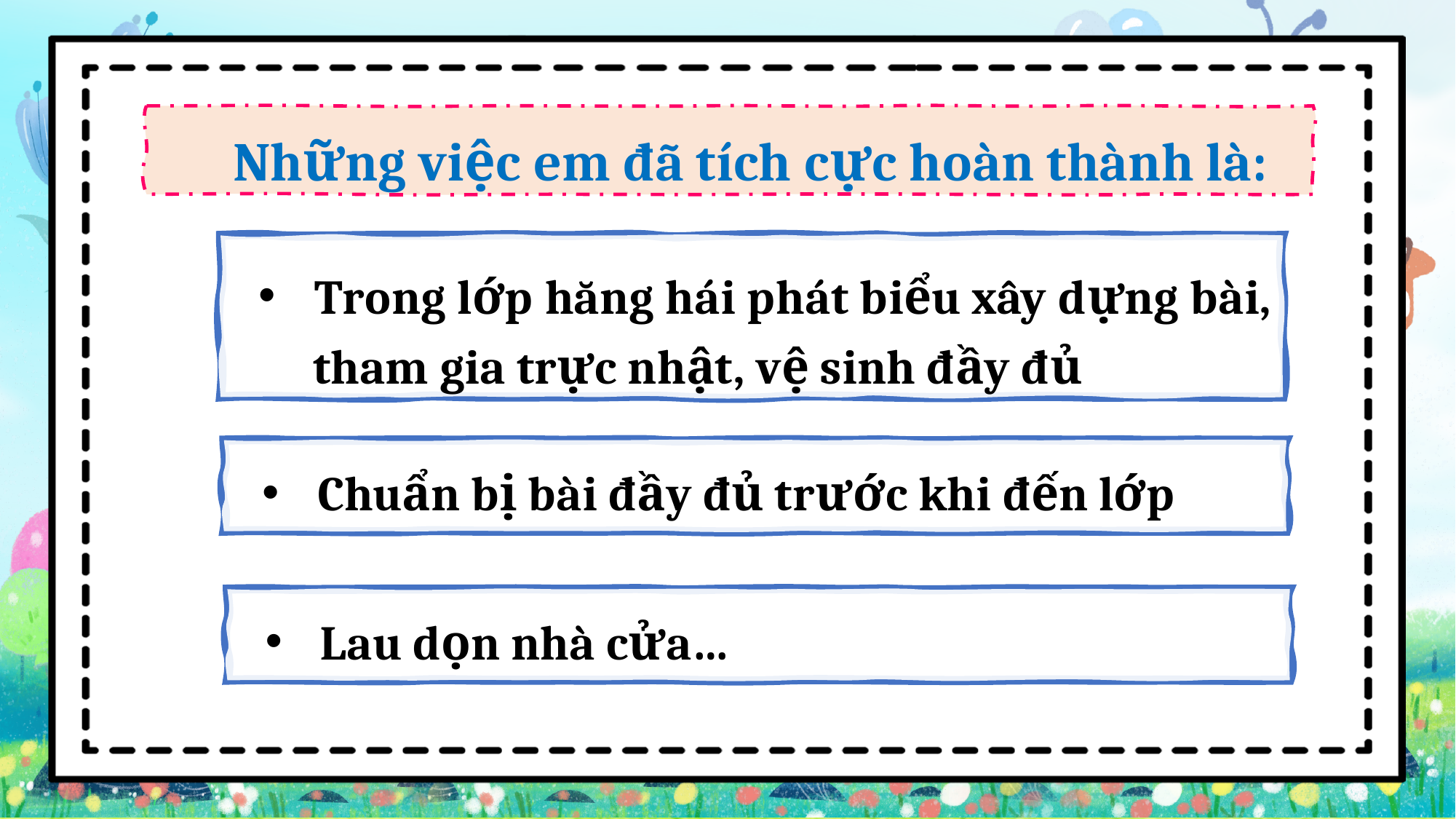

Những việc em đã tích cực hoàn thành là:

Trong lớp hăng hái phát biểu xây dựng bài, tham gia trực nhật, vệ sinh đầy đủ

Chuẩn bị bài đầy đủ trước khi đến lớp

Lau dọn nhà cửa…